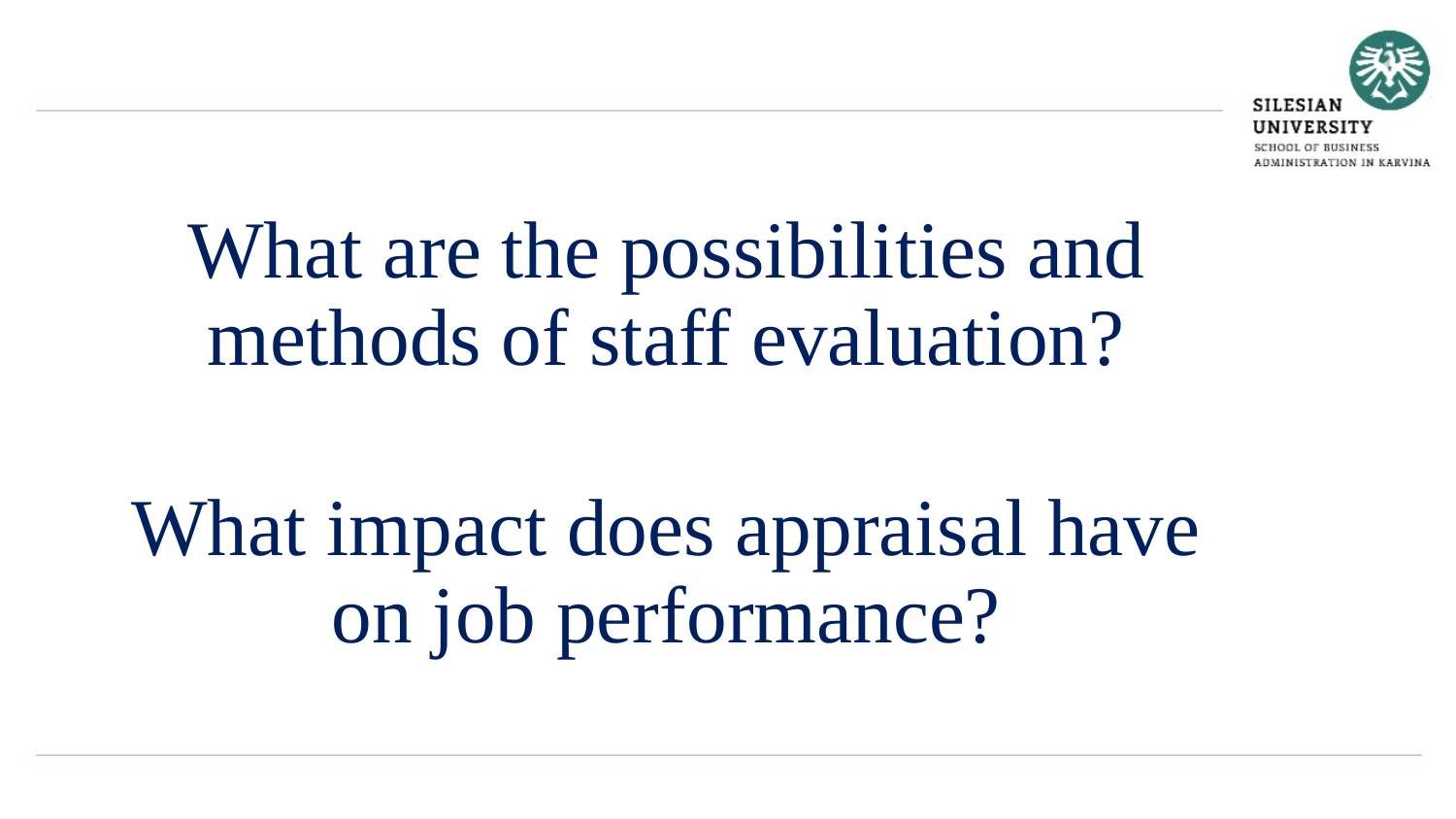

What are the possibilities and methods of staff evaluation?

What impact does appraisal have on job performance?